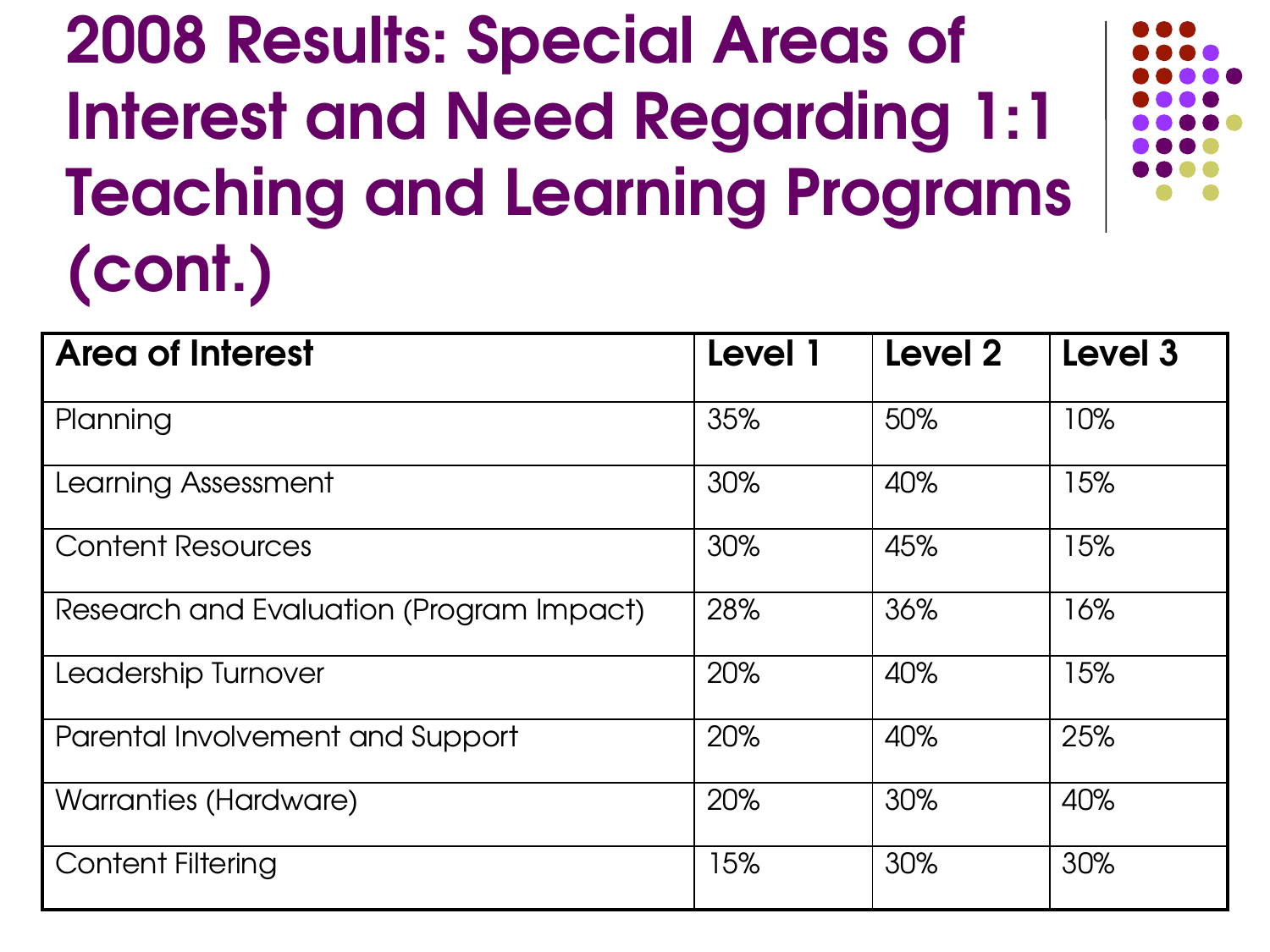

# 2008 Results: Special Areas of Interest and Need Regarding 1:1 Teaching and Learning Programs (cont.)
| Area of Interest | Level 1 | Level 2 | Level 3 |
| --- | --- | --- | --- |
| Planning | 35% | 50% | 10% |
| Learning Assessment | 30% | 40% | 15% |
| Content Resources | 30% | 45% | 15% |
| Research and Evaluation (Program Impact) | 28% | 36% | 16% |
| Leadership Turnover | 20% | 40% | 15% |
| Parental Involvement and Support | 20% | 40% | 25% |
| Warranties (Hardware) | 20% | 30% | 40% |
| Content Filtering | 15% | 30% | 30% |